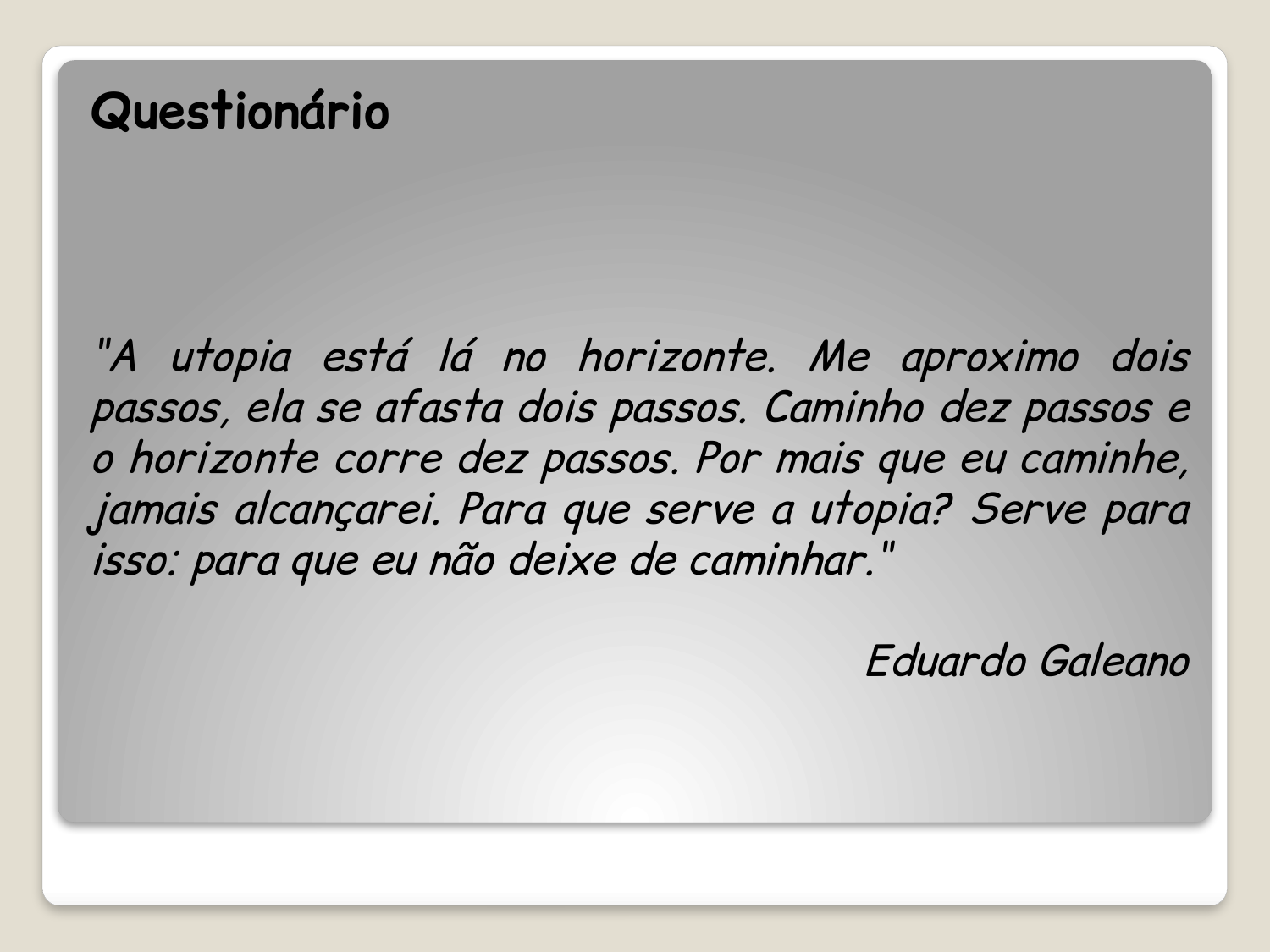

Questionário
“A utopia está lá no horizonte. Me aproximo dois passos, ela se afasta dois passos. Caminho dez passos e o horizonte corre dez passos. Por mais que eu caminhe, jamais alcançarei. Para que serve a utopia? Serve para isso: para que eu não deixe de caminhar.“

Eduardo Galeano